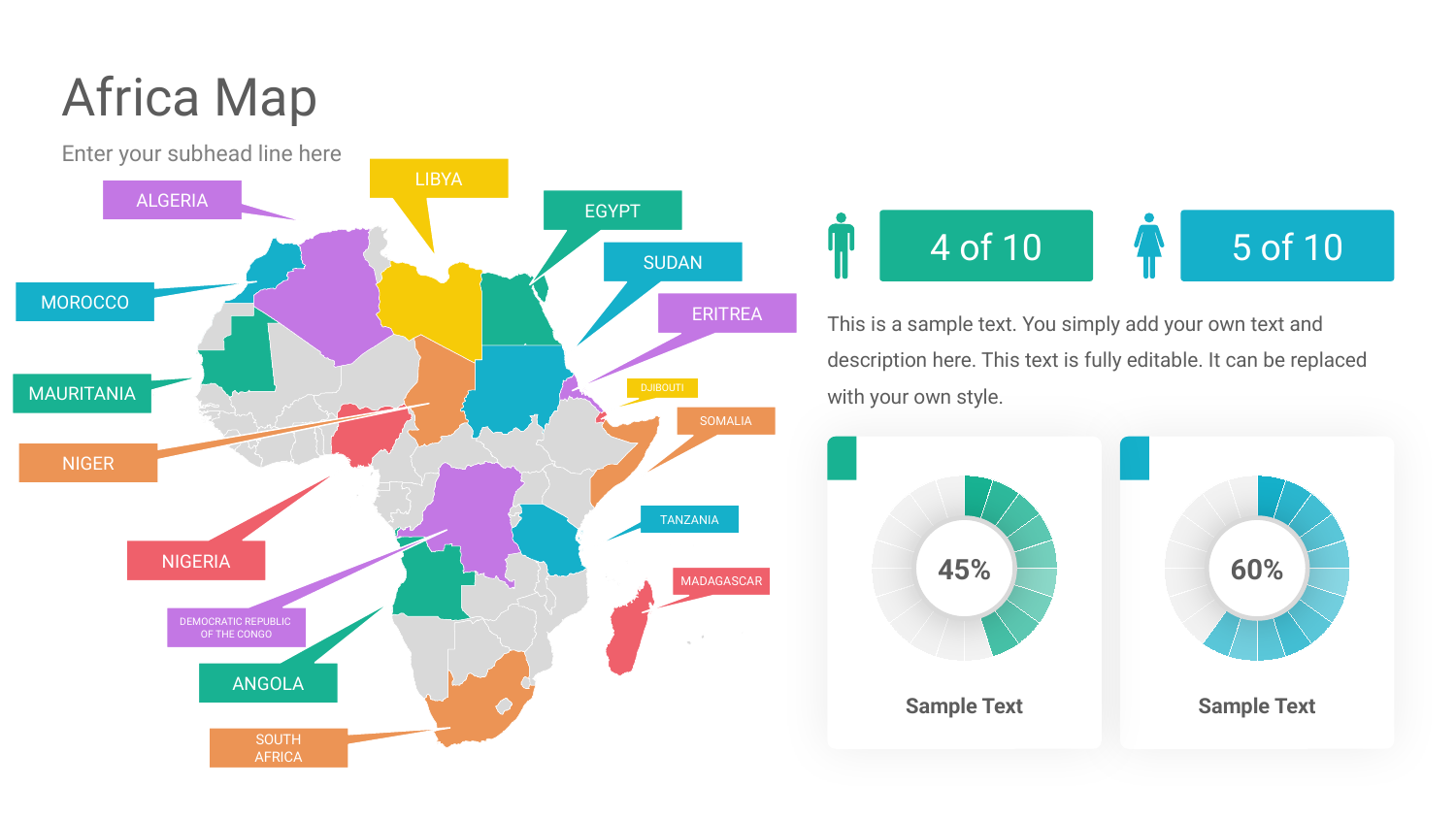

# Africa Map
Enter your subhead line here

LIBYA

ALGERIA

EGYPT
4 of 10
5 of 10

SUDAN

MOROCCO

ERITREA
This is a sample text. You simply add your own text and description here. This text is fully editable. It can be replaced with your own style.

MAURITANIA

DJIBOUTI

SOMALIA

NIGER

45%

60%

TANZANIA

NIGERIA

MADAGASCAR

DEMOCRATIC REPUBLIC
OF THE CONGO

ANGOLA
Sample Text
Sample Text

SOUTH
AFRICA